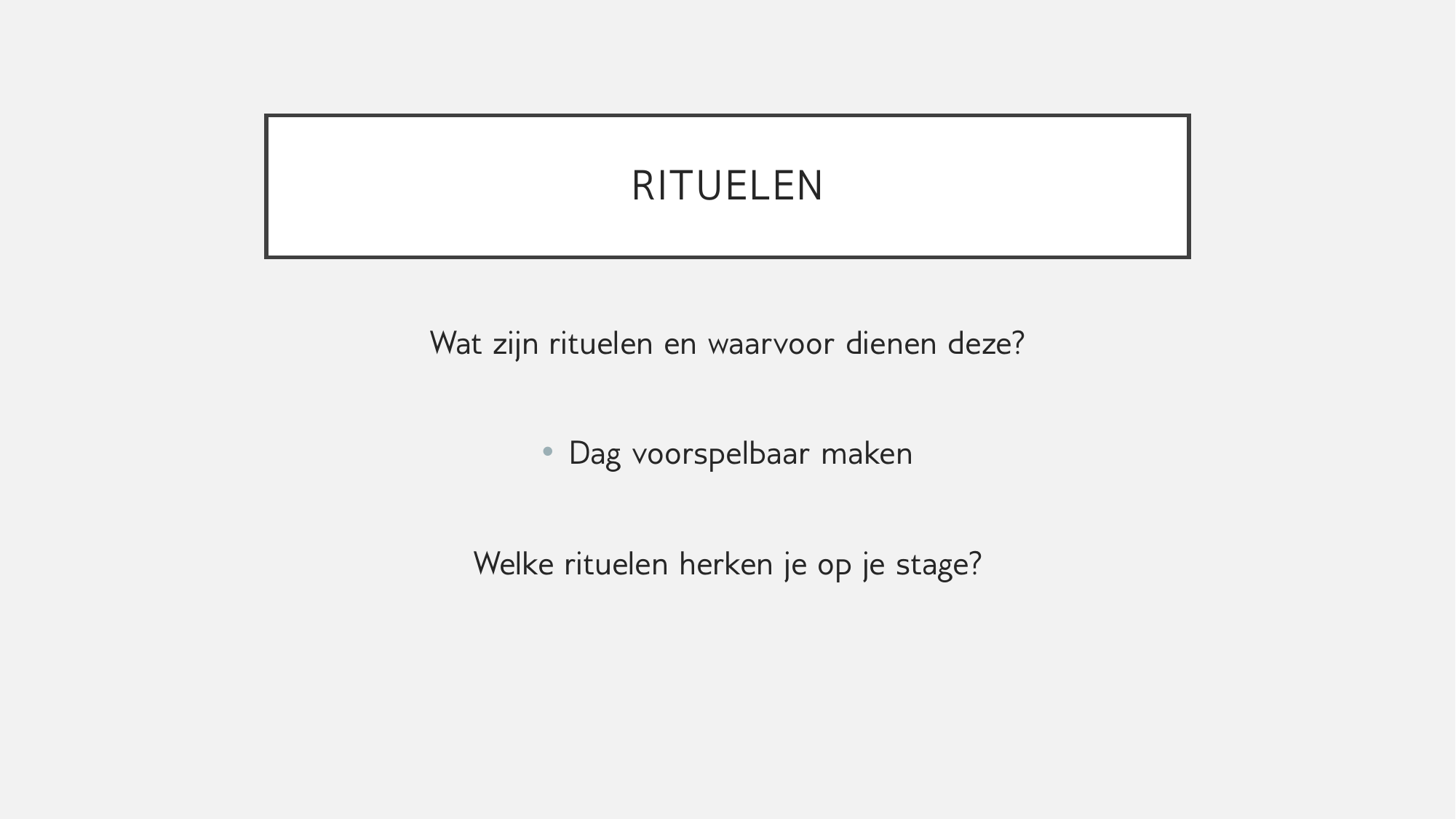

# rituelen
Wat zijn rituelen en waarvoor dienen deze?

Dag voorspelbaar maken

Welke rituelen herken je op je stage?